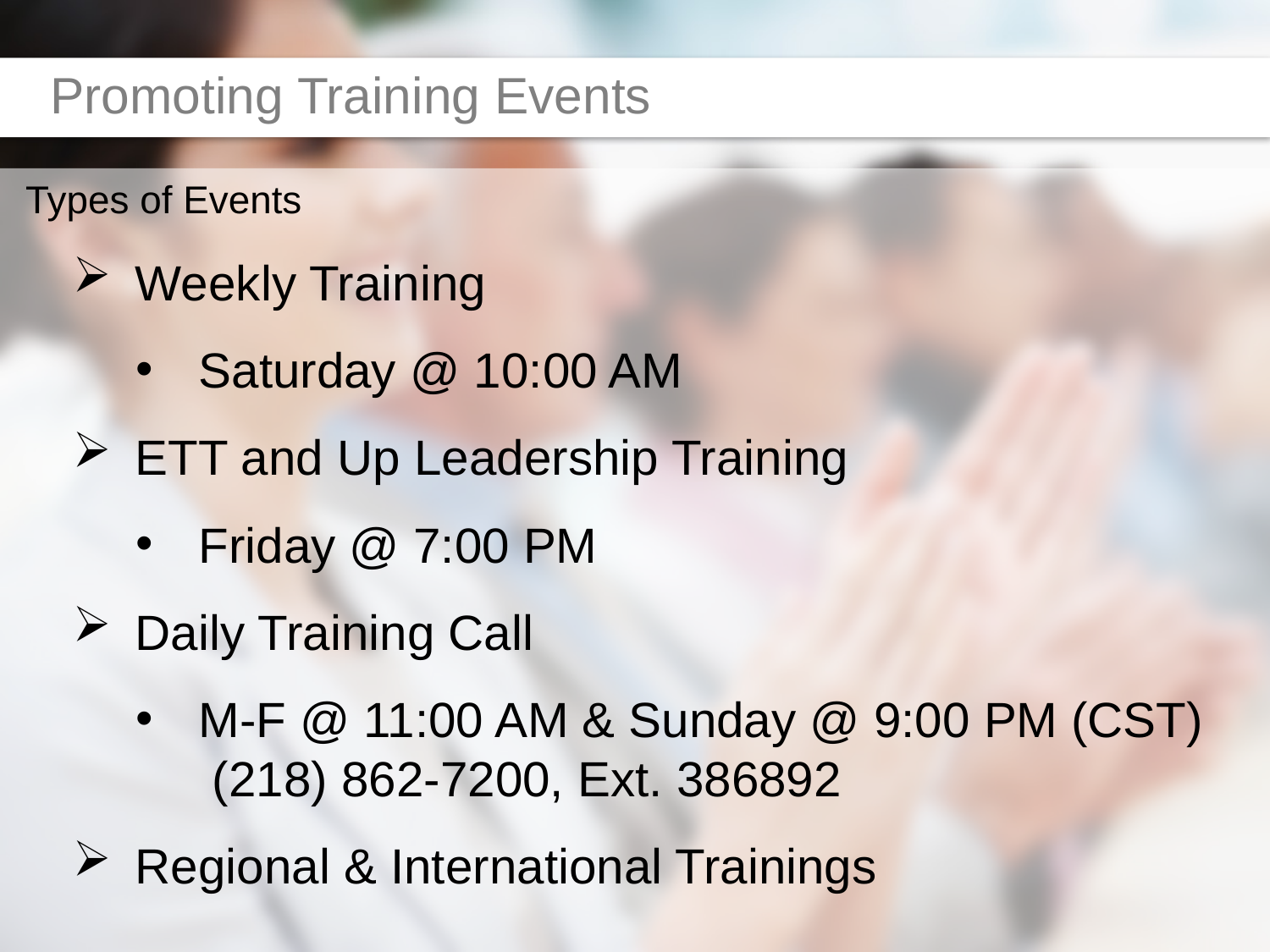

Promoting Training Events

Types of Events
Weekly Training
Saturday @ 10:00 AM
ETT and Up Leadership Training
Friday @ 7:00 PM
Daily Training Call
M-F @ 11:00 AM & Sunday @ 9:00 PM (CST)  (218) 862-7200, Ext. 386892
Regional & International Trainings